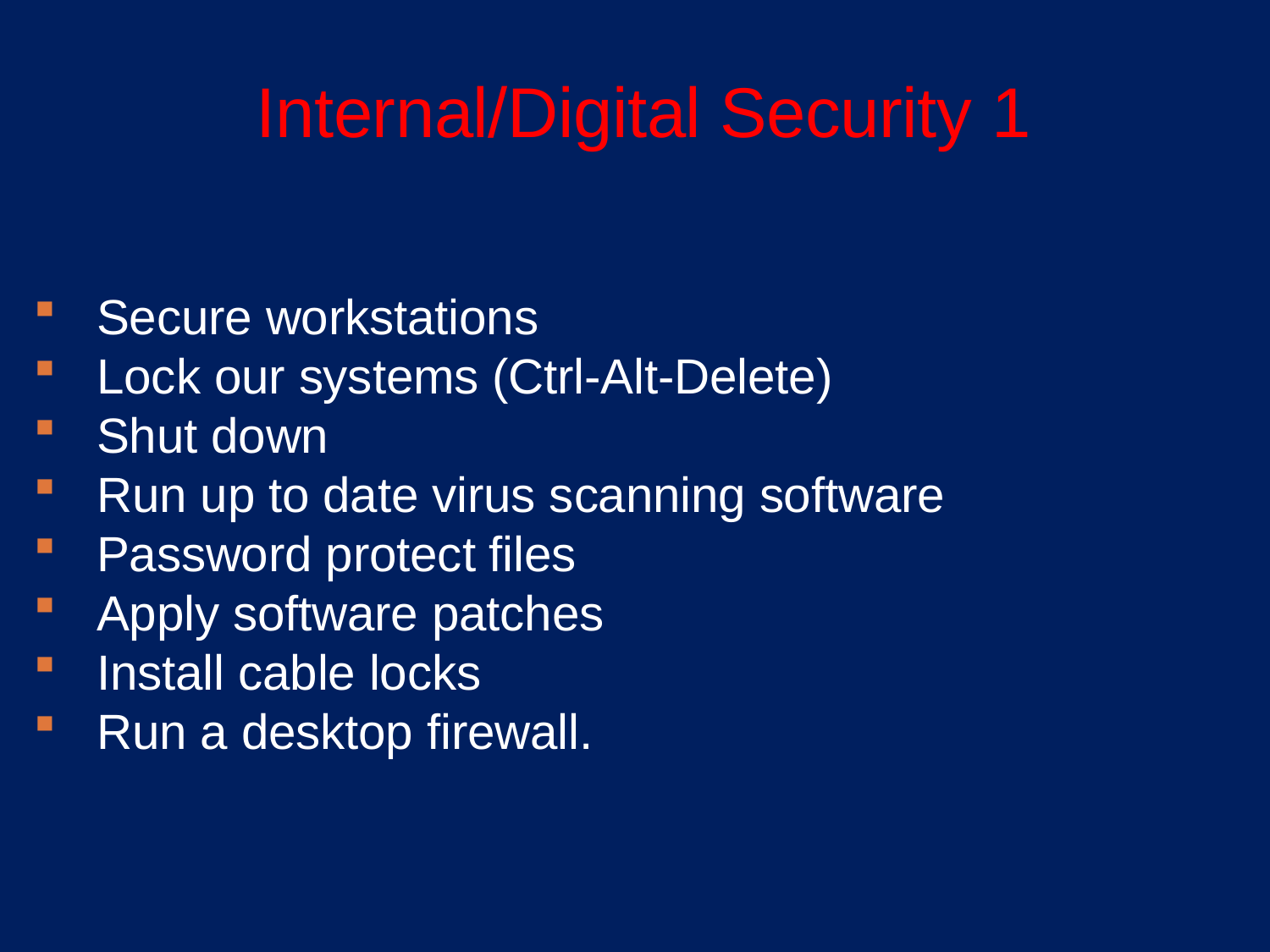

# Internal/Digital Security 1
Secure workstations
Lock our systems (Ctrl-Alt-Delete)
Shut down
Run up to date virus scanning software
Password protect files
Apply software patches
Install cable locks
Run a desktop firewall.